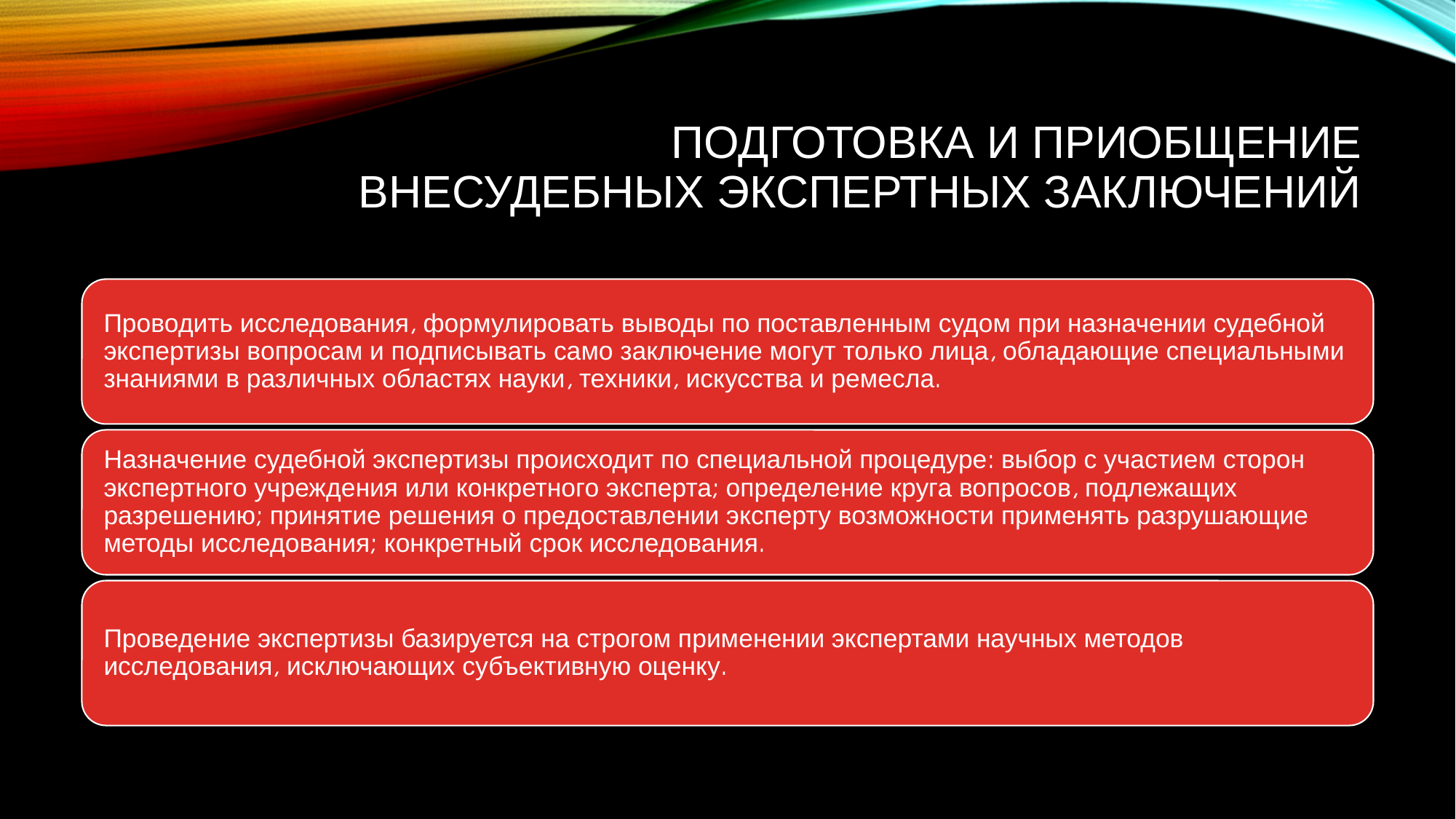

# Подготовка и приобщение внесудебных экспертных заключений
Проводить исследования, формулировать выводы по поставленным судом при назначении судебной экспертизы вопросам и подписывать само заключение могут только лица, обладающие специальными знаниями в различных областях науки, техники, искусства и ремесла.
Назначение судебной экспертизы происходит по специальной процедуре: выбор с участием сторон экспертного учреждения или конкретного эксперта; определение круга вопросов, подлежащих разрешению; принятие решения о предоставлении эксперту возможности применять разрушающие методы исследования; конкретный срок исследования.
Проведение экспертизы базируется на строгом применении экспертами научных методов исследования, исключающих субъективную оценку.